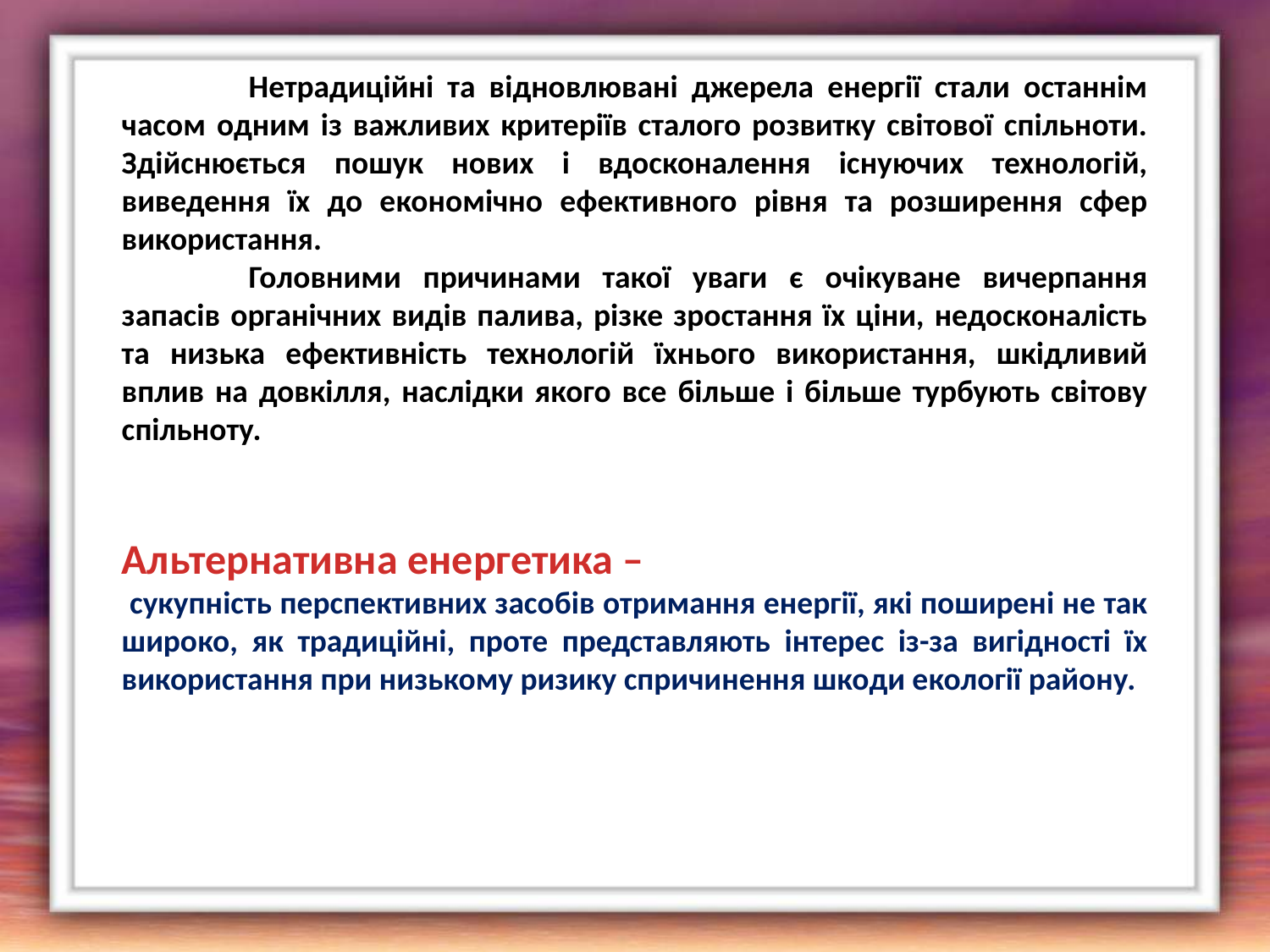

Нетрадиційні та відновлювані джерела енергії стали останнім часом одним із важливих критеріїв сталого розвитку світової спільноти. Здійснюється пошук нових і вдосконалення існуючих технологій, виведення їх до економічно ефективного рівня та розширення сфер використання.
	Головними причинами такої уваги є очікуване вичерпання запасів органічних видів палива, різке зростання їх ціни, недосконалість та низька ефективність технологій їхнього використання, шкідливий вплив на довкілля, наслідки якого все більше і більше турбують світову спільноту.

Альтернативна енергетика –
 сукупність перспективних засобів отримання енергії, які поширені не так широко, як традиційні, проте представляють інтерес із-за вигідності їх використання при низькому ризику спричинення шкоди екології району.